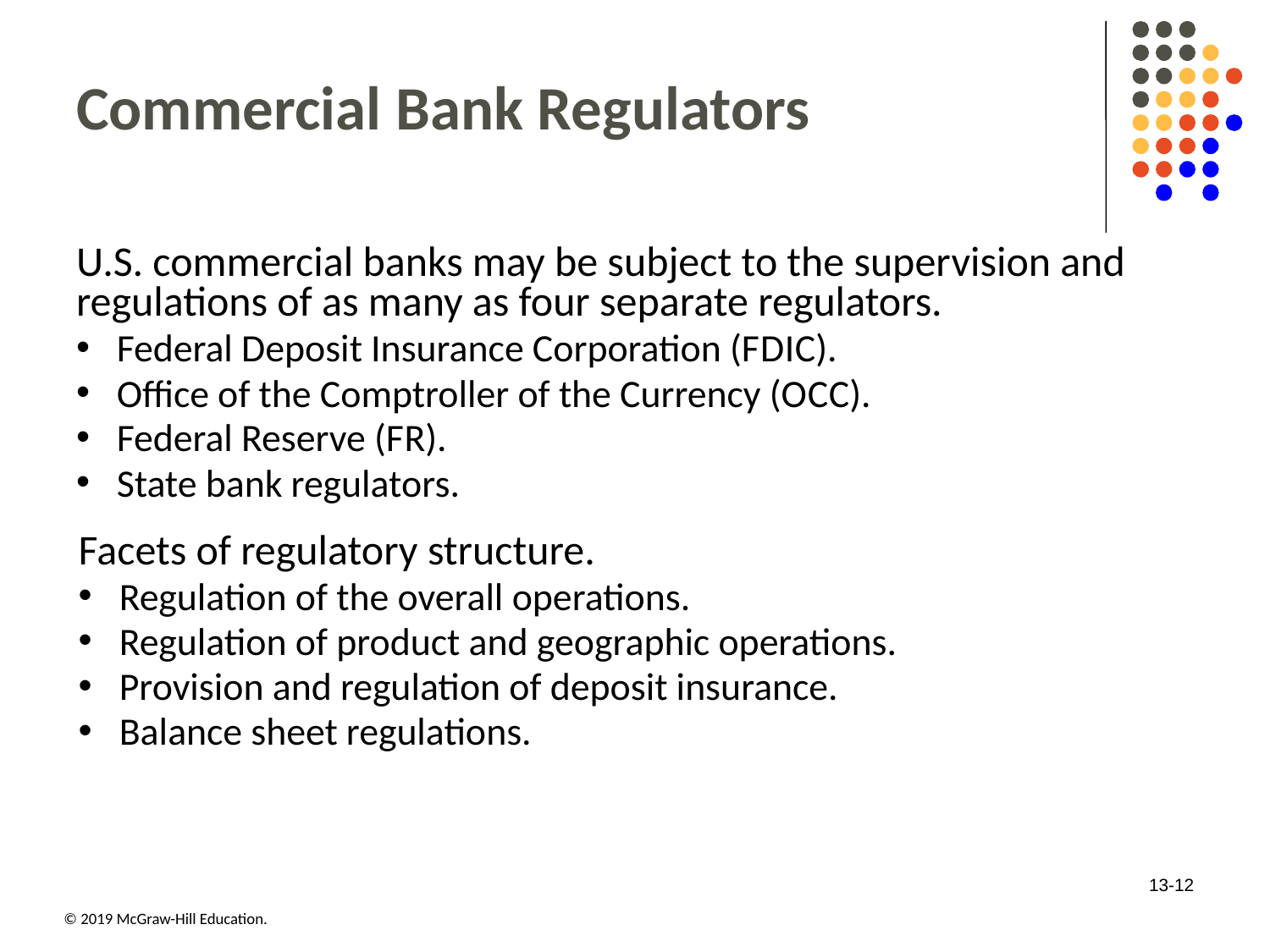

# Commercial Bank Regulators
U.S. commercial banks may be subject to the supervision and regulations of as many as four separate regulators.
Federal Deposit Insurance Corporation (F D I C).
Office of the Comptroller of the Currency (O C C).
Federal Reserve (F R).
State bank regulators.
Facets of regulatory structure.
Regulation of the overall operations.
Regulation of product and geographic operations.
Provision and regulation of deposit insurance.
Balance sheet regulations.
13-12